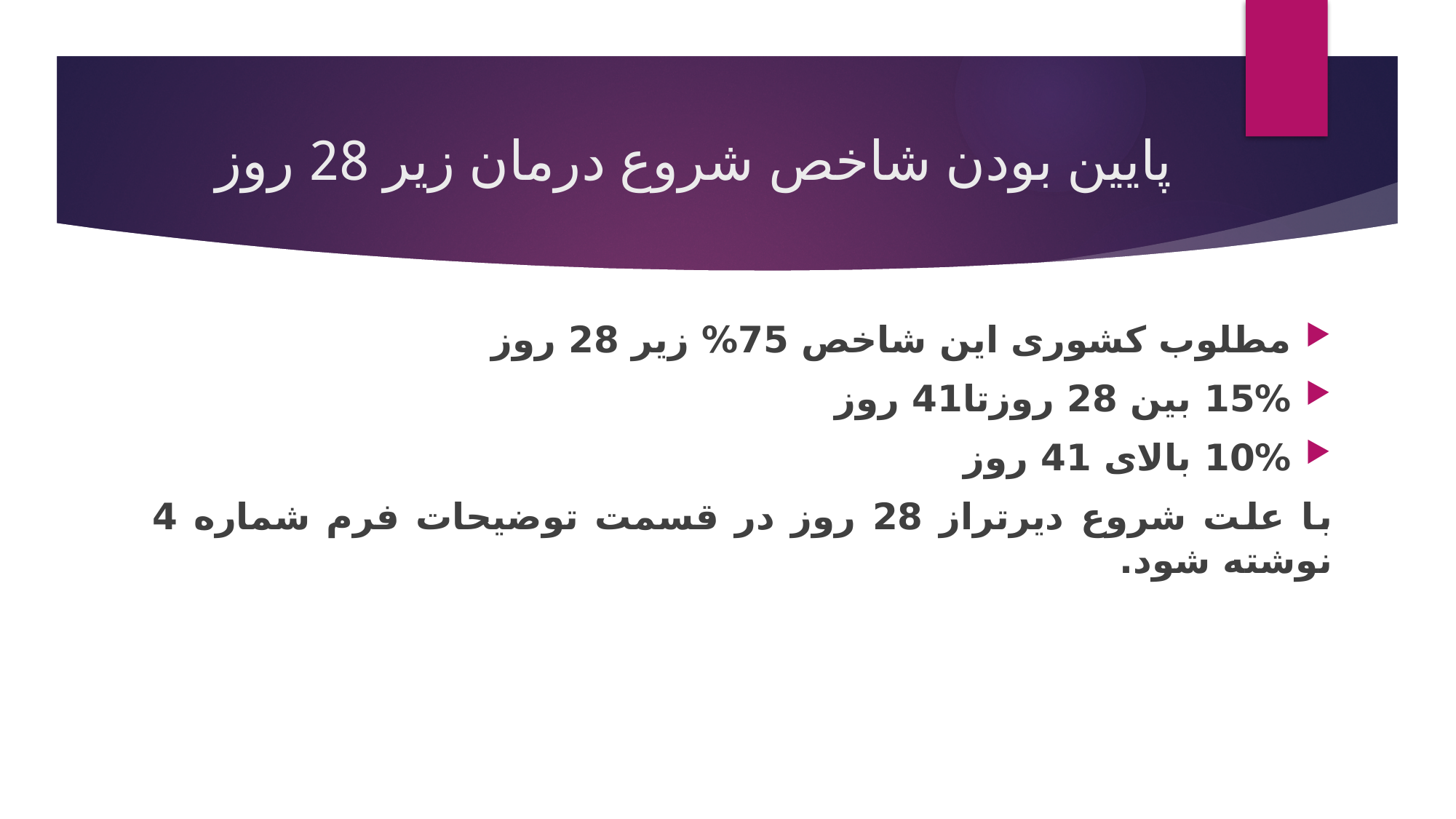

# پایین بودن شاخص شروع درمان زیر 28 روز
مطلوب کشوری این شاخص 75% زیر 28 روز
15% بین 28 روزتا41 روز
10% بالای 41 روز
با علت شروع دیرتراز 28 روز در قسمت توضیحات فرم شماره 4 نوشته شود.